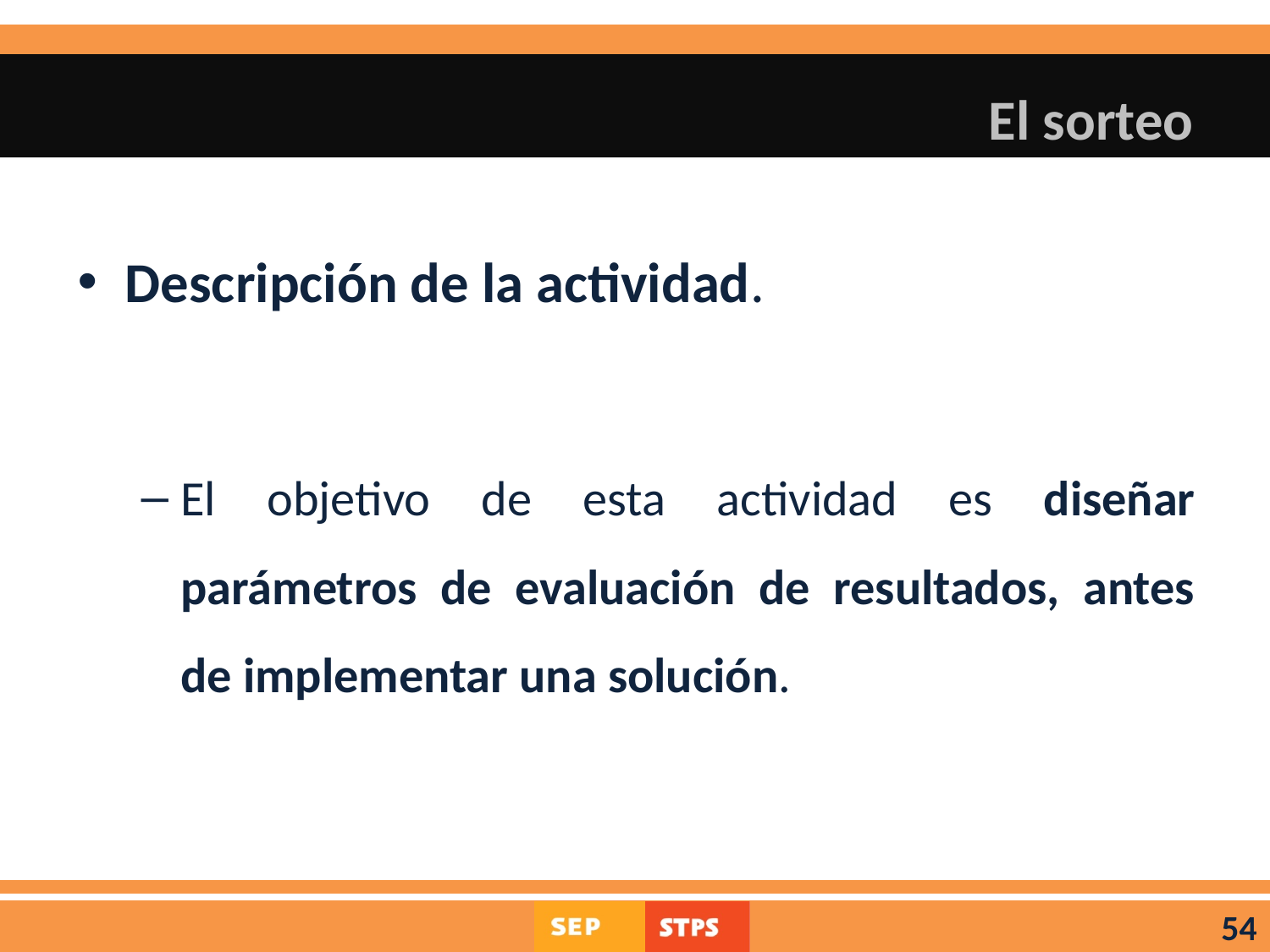

# El sorteo
Descripción de la actividad.

El objetivo de esta actividad es diseñar parámetros de evaluación de resultados, antes de implementar una solución.

54